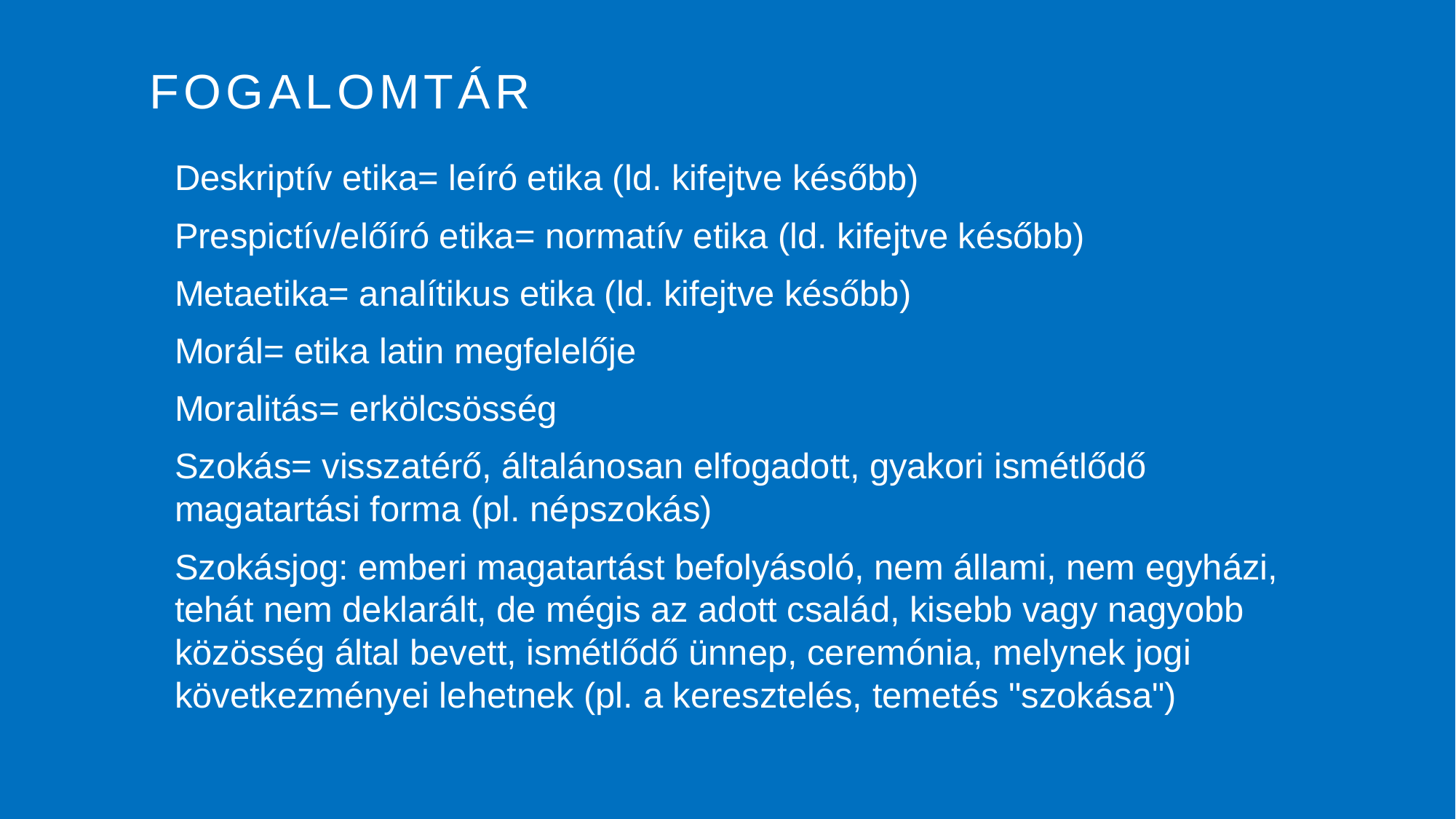

# Fogalomtár
Deskriptív etika= leíró etika (ld. kifejtve később)
Prespictív/előíró etika= normatív etika (ld. kifejtve később)
Metaetika= analítikus etika (ld. kifejtve később)
Morál= etika latin megfelelője
Moralitás= erkölcsösség
Szokás= visszatérő, általánosan elfogadott, gyakori ismétlődő magatartási forma (pl. népszokás)
Szokásjog: emberi magatartást befolyásoló, nem állami, nem egyházi, tehát nem deklarált, de mégis az adott család, kisebb vagy nagyobb közösség által bevett, ismétlődő ünnep, ceremónia, melynek jogi következményei lehetnek (pl. a keresztelés, temetés "szokása")